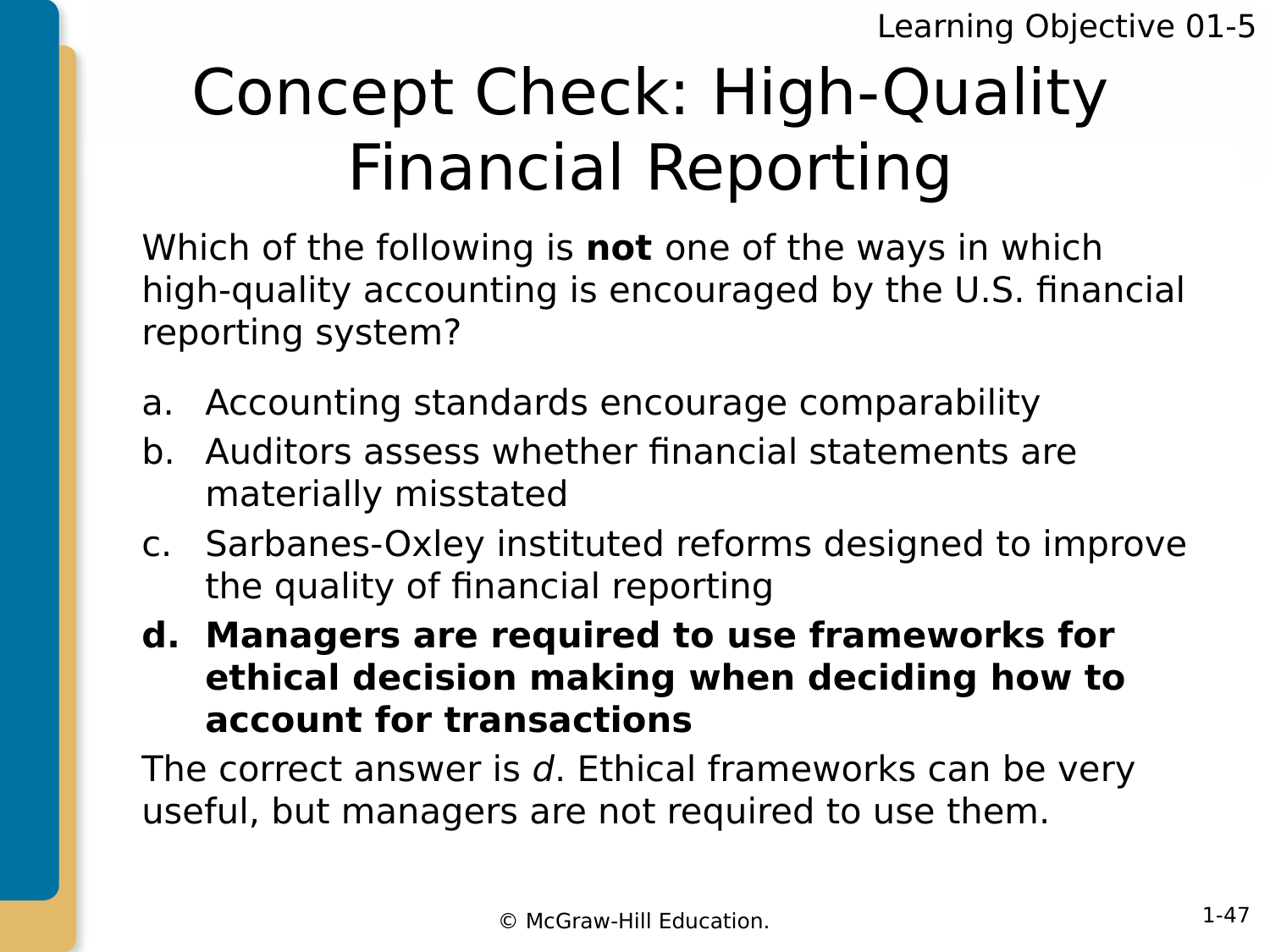

Learning Objective 01-5
# Concept Check: High-Quality Financial Reporting
Which of the following is not one of the ways in which high-quality accounting is encouraged by the U.S. financial reporting system?
Accounting standards encourage comparability
Auditors assess whether financial statements are materially misstated
Sarbanes-Oxley instituted reforms designed to improve the quality of financial reporting
Managers are required to use frameworks for ethical decision making when deciding how to account for transactions
The correct answer is d. Ethical frameworks can be very useful, but managers are not required to use them.